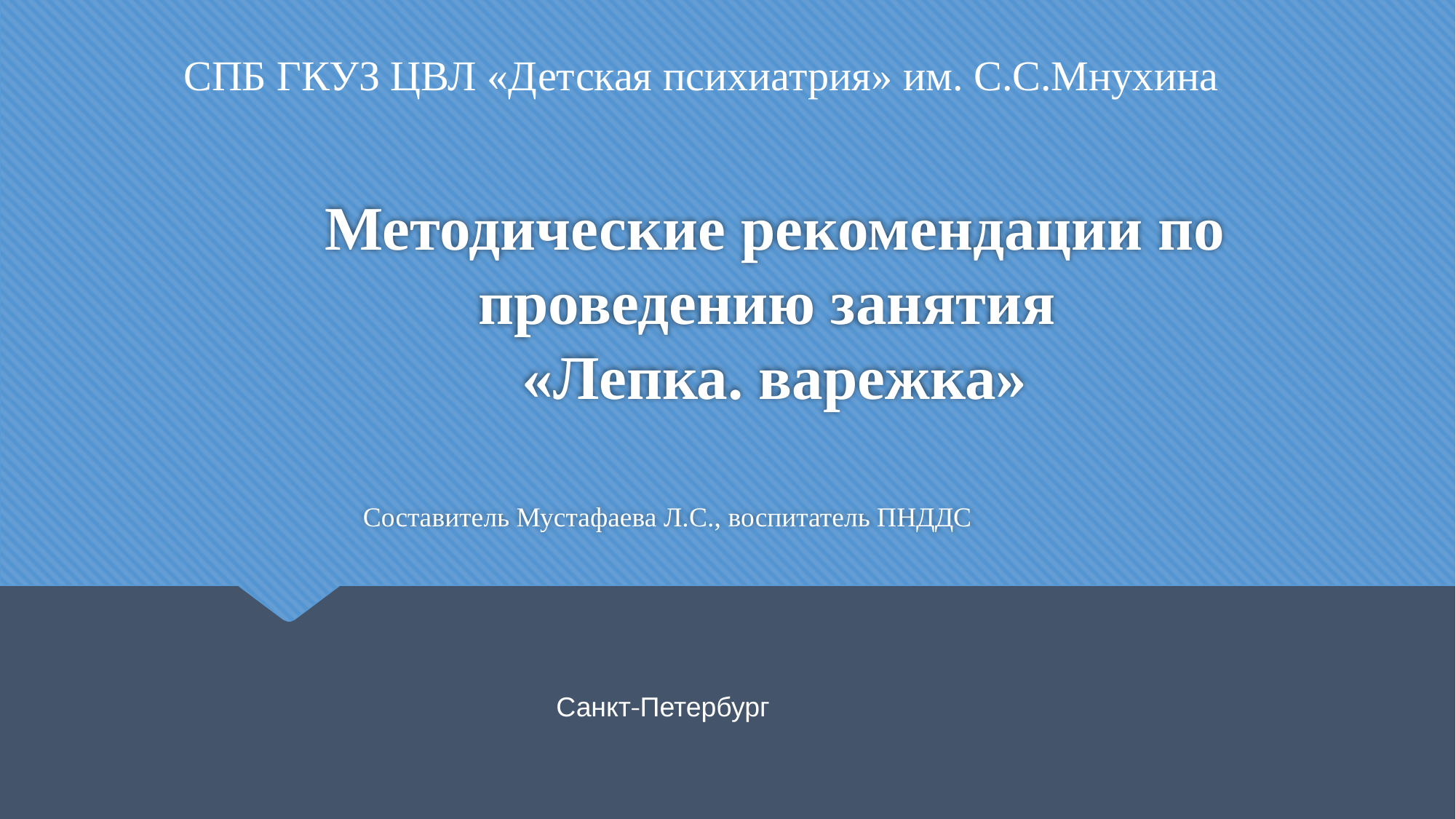

СПБ ГКУЗ ЦВЛ «Детская психиатрия» им. С.С.Мнухина
# Методические рекомендации по проведению занятия «Лепка. варежка»
Составитель Мустафаева Л.С., воспитатель ПНДДС
Санкт-Петербург